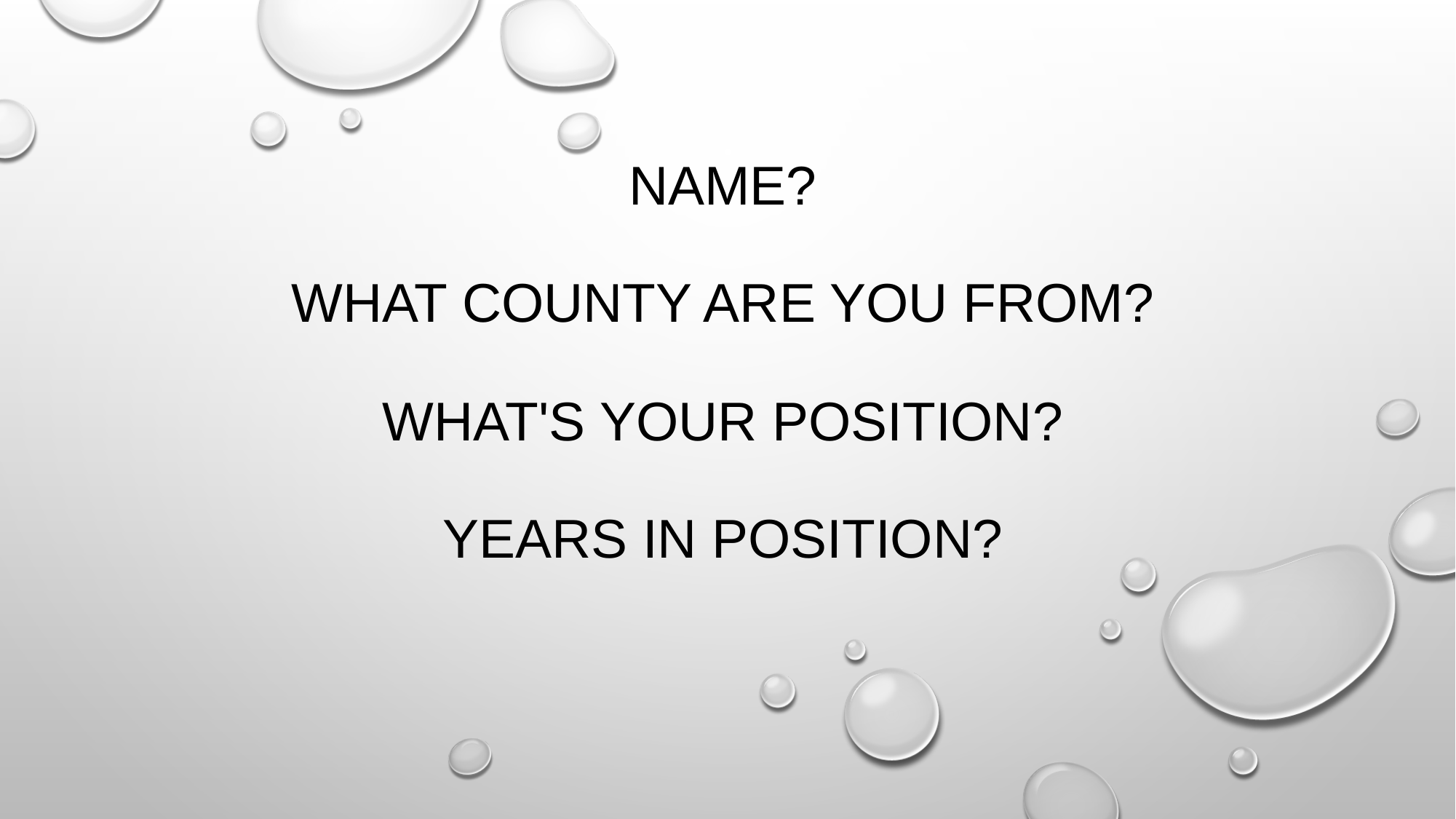

# Name? what county are you from? What's your position? Years in position?